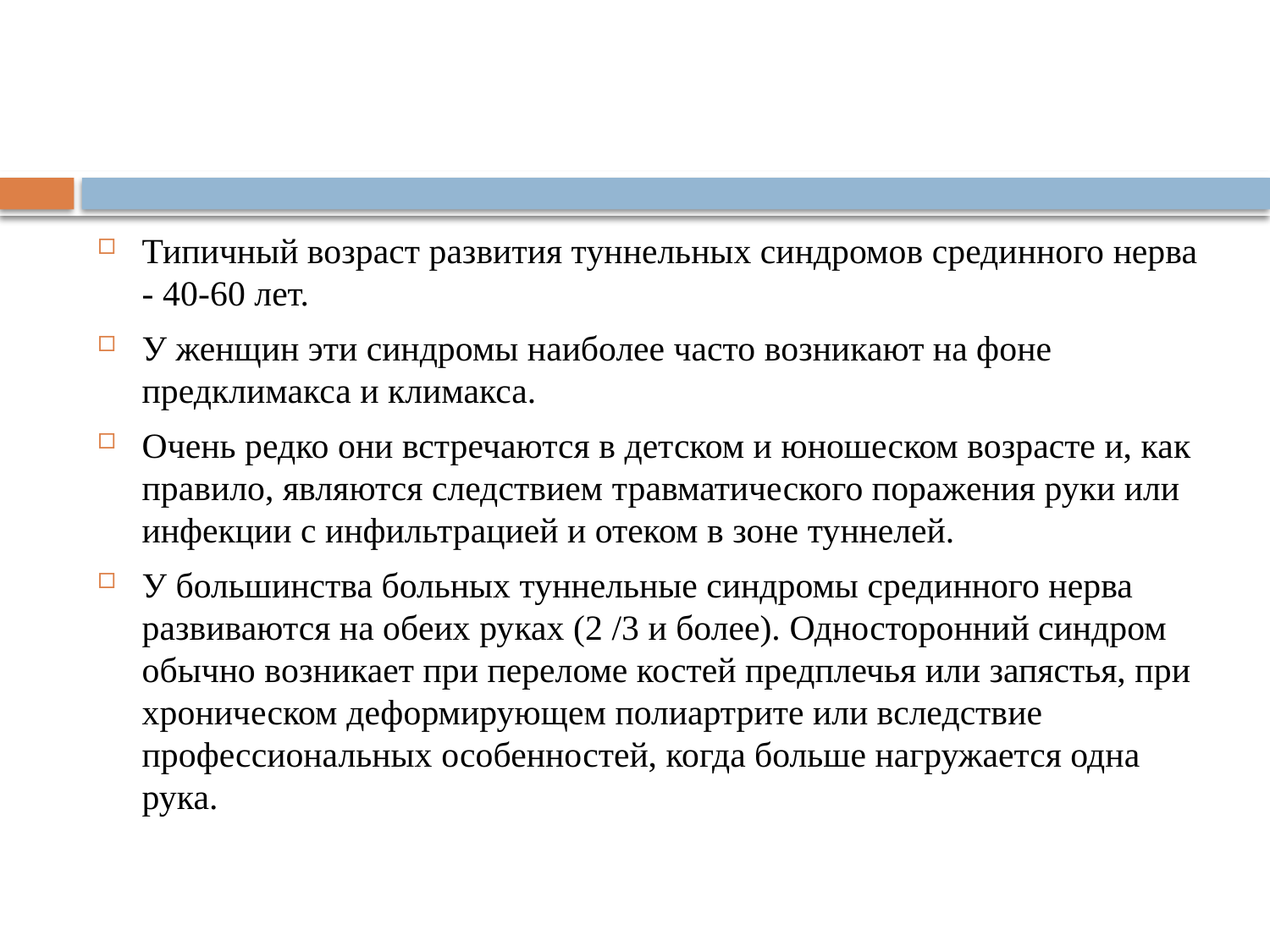

Типичный возраст развития туннельных синдромов срединного нерва - 40-60 лет.
У женщин эти синдромы наиболее часто возникают на фоне предклимакса и климакса.
Очень редко они встречаются в детском и юношеском возрасте и, как правило, являются следствием травматического поражения руки или инфекции с инфильтрацией и отеком в зоне туннелей.
У большинства больных туннельные синдромы срединного нерва развиваются на обеих руках (2 /3 и более). Односторонний синдром обычно возникает при переломе костей предплечья или запястья, при хроническом деформирующем полиартрите или вследствие профессиональных особенностей, когда больше нагружается одна рука.